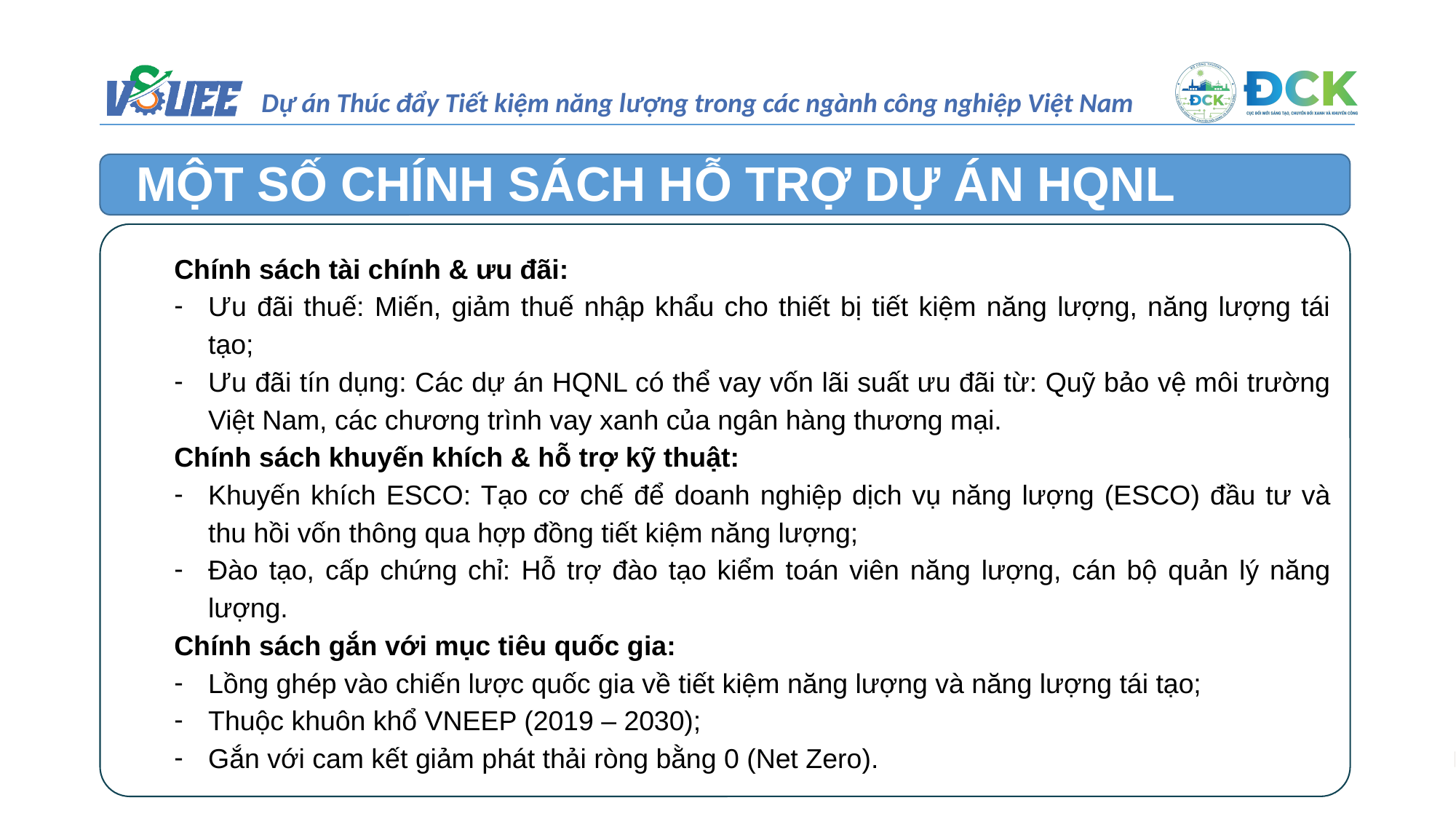

MỘT SỐ CHÍNH SÁCH HỖ TRỢ DỰ ÁN HQNL
Chính sách tài chính & ưu đãi:
Ưu đãi thuế: Miến, giảm thuế nhập khẩu cho thiết bị tiết kiệm năng lượng, năng lượng tái tạo;
Ưu đãi tín dụng: Các dự án HQNL có thể vay vốn lãi suất ưu đãi từ: Quỹ bảo vệ môi trường Việt Nam, các chương trình vay xanh của ngân hàng thương mại.
Chính sách khuyến khích & hỗ trợ kỹ thuật:
Khuyến khích ESCO: Tạo cơ chế để doanh nghiệp dịch vụ năng lượng (ESCO) đầu tư và thu hồi vốn thông qua hợp đồng tiết kiệm năng lượng;
Đào tạo, cấp chứng chỉ: Hỗ trợ đào tạo kiểm toán viên năng lượng, cán bộ quản lý năng lượng.
Chính sách gắn với mục tiêu quốc gia:
Lồng ghép vào chiến lược quốc gia về tiết kiệm năng lượng và năng lượng tái tạo;
Thuộc khuôn khổ VNEEP (2019 – 2030);
Gắn với cam kết giảm phát thải ròng bằng 0 (Net Zero).